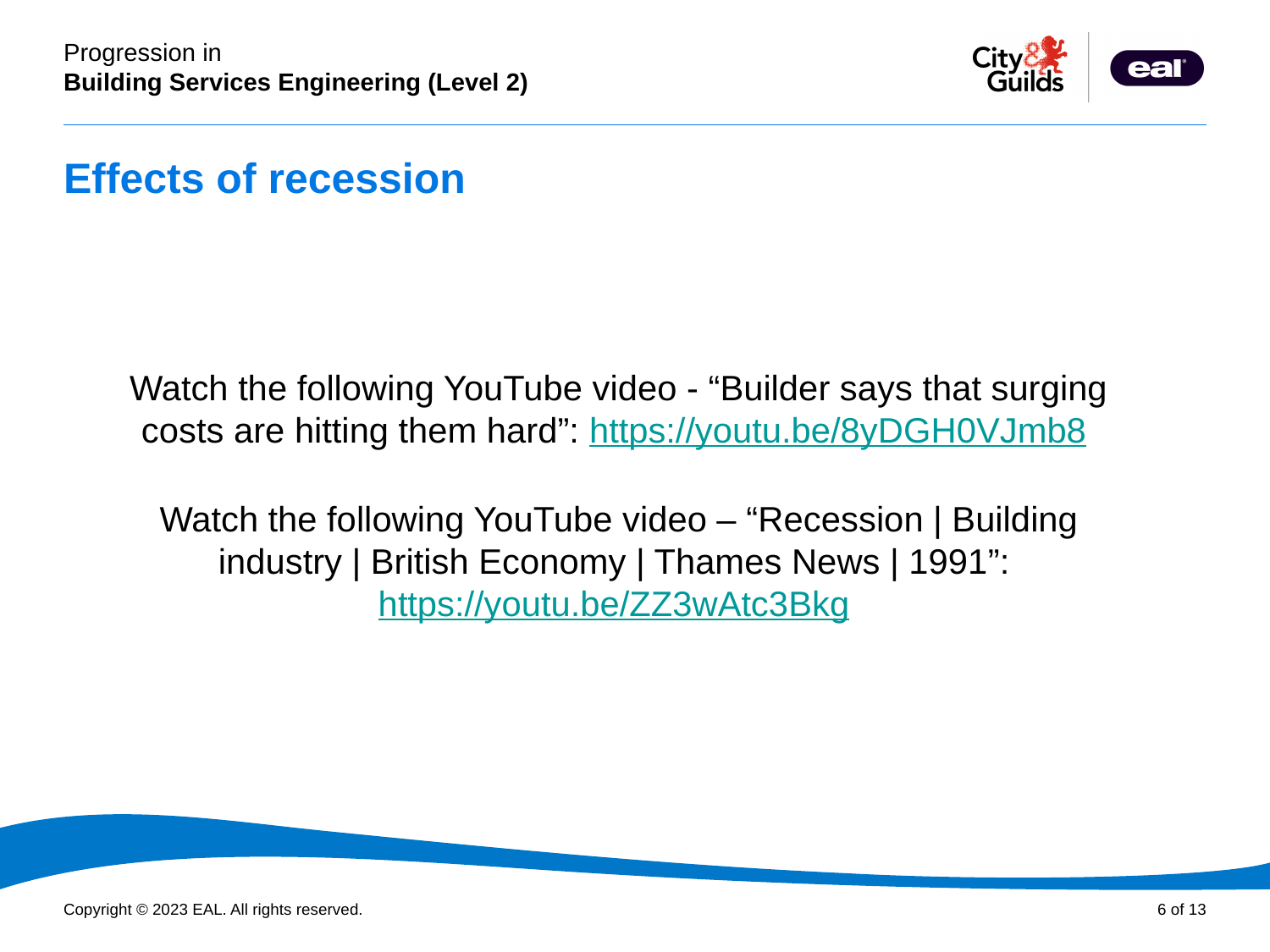

# Effects of recession
Watch the following YouTube video - “Builder says that surging costs are hitting them hard”: https://youtu.be/8yDGH0VJmb8
Watch the following YouTube video – “Recession | Building industry | British Economy | Thames News | 1991”: https://youtu.be/ZZ3wAtc3Bkg